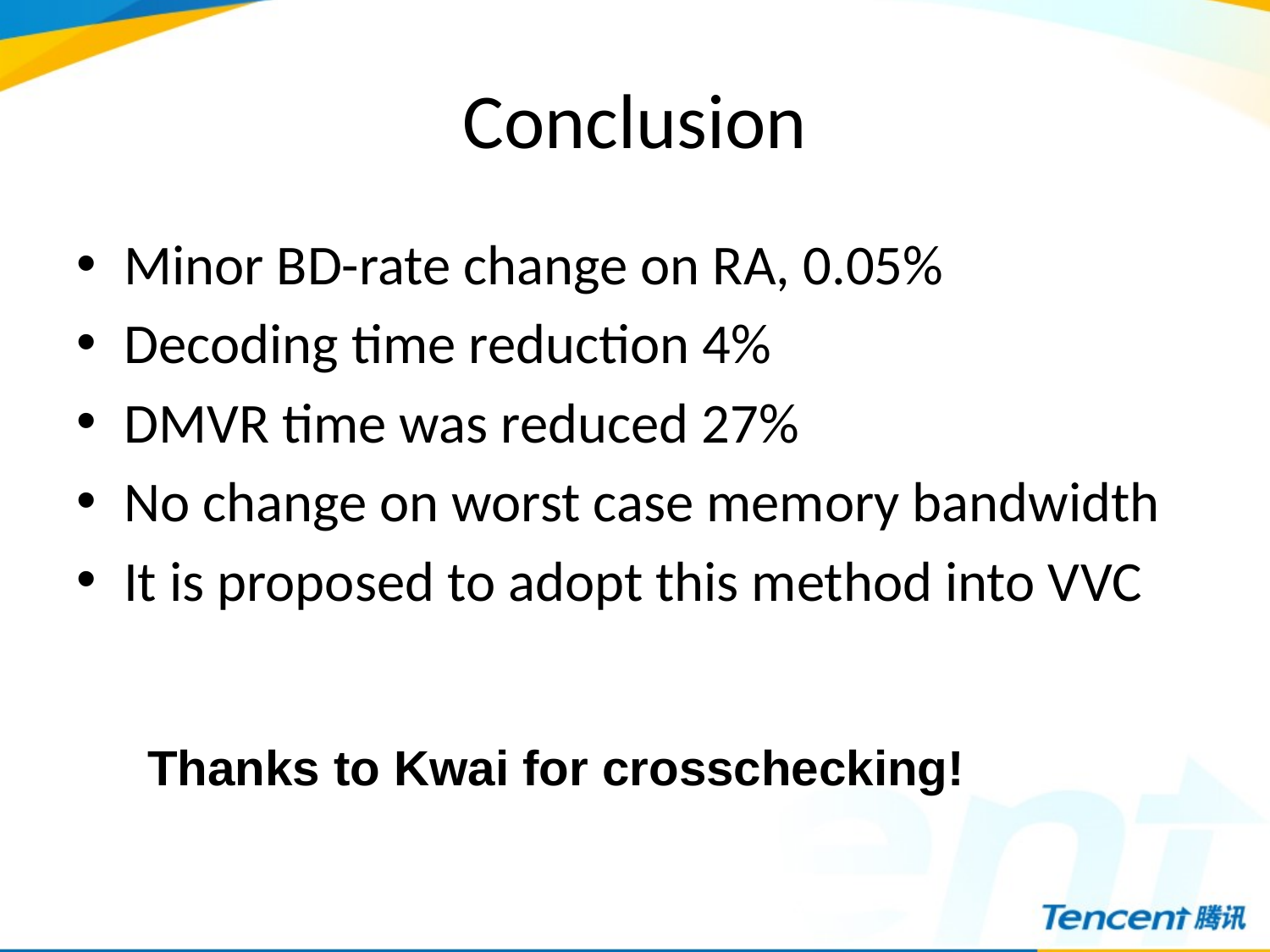

# Conclusion
Minor BD-rate change on RA, 0.05%
Decoding time reduction 4%
DMVR time was reduced 27%
No change on worst case memory bandwidth
It is proposed to adopt this method into VVC
Thanks to Kwai for crosschecking!